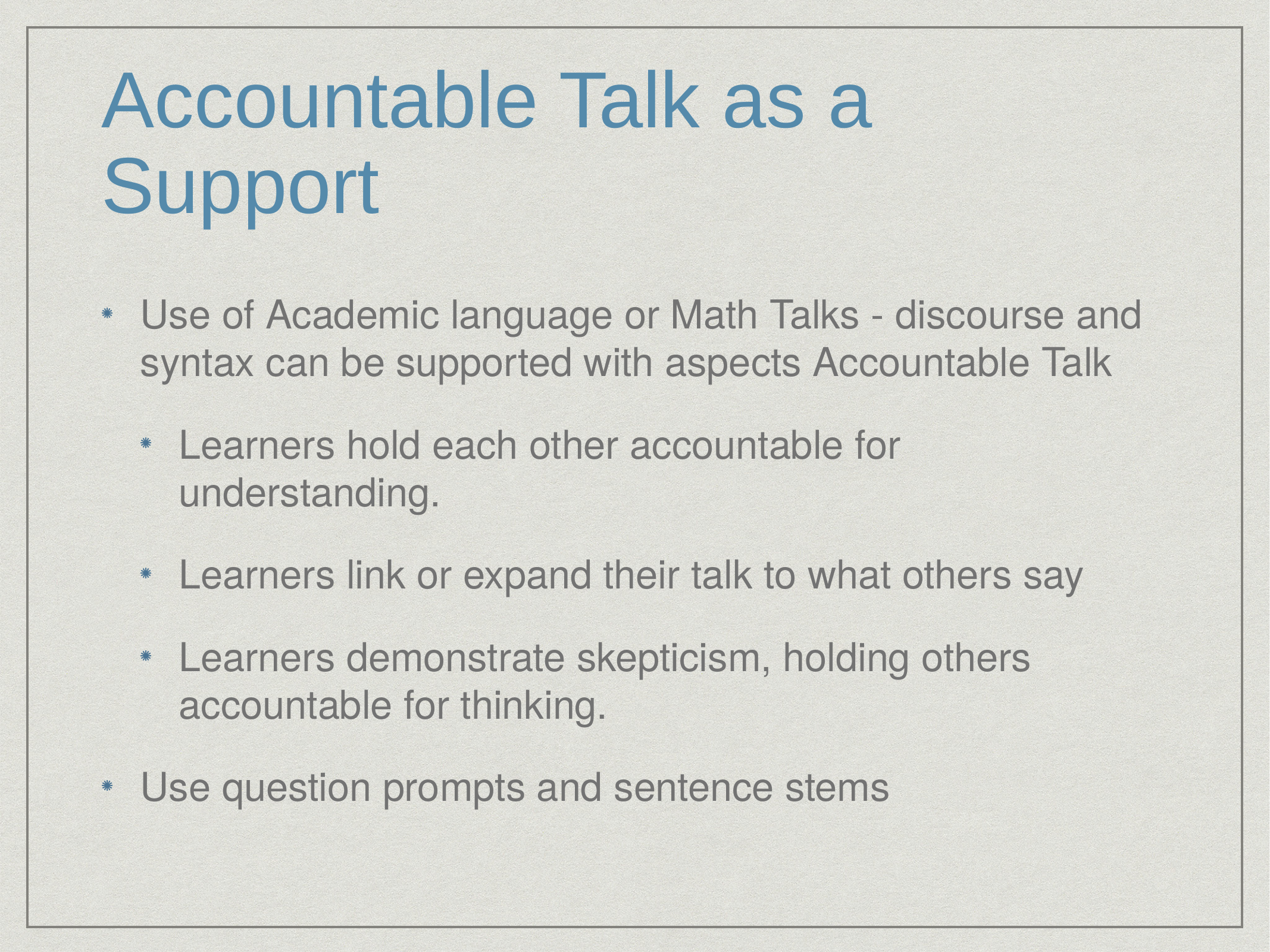

# Accountable Talk as a Support
Use of Academic language or Math Talks - discourse and syntax can be supported with aspects Accountable Talk
Learners hold each other accountable for understanding.
Learners link or expand their talk to what others say
Learners demonstrate skepticism, holding others accountable for thinking.
Use question prompts and sentence stems